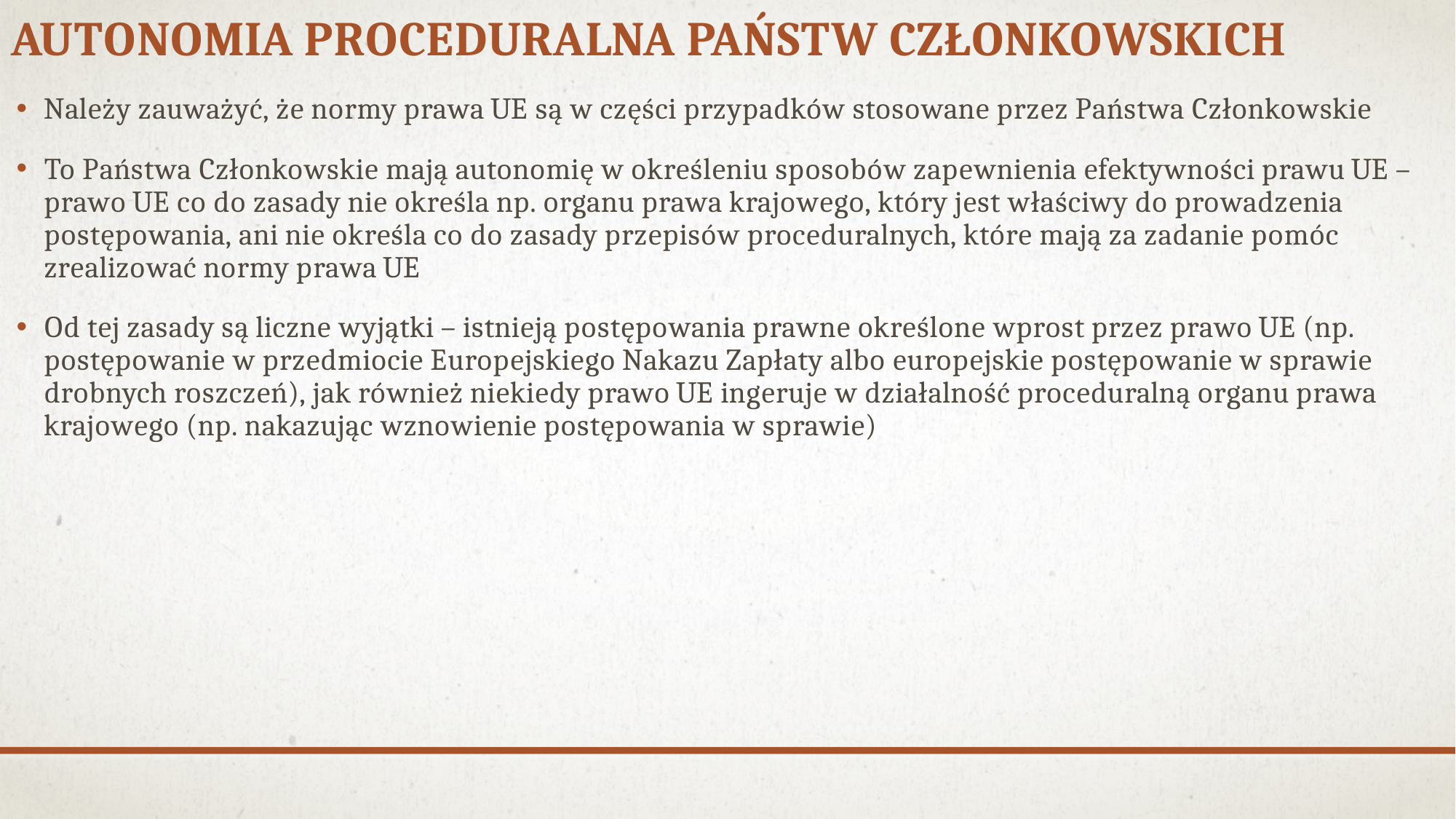

# AUTONOMIA PROCEDURALNA PAŃSTW CZŁONKOWSKICH
Należy zauważyć, że normy prawa UE są w części przypadków stosowane przez Państwa Członkowskie
To Państwa Członkowskie mają autonomię w określeniu sposobów zapewnienia efektywności prawu UE – prawo UE co do zasady nie określa np. organu prawa krajowego, który jest właściwy do prowadzenia postępowania, ani nie określa co do zasady przepisów proceduralnych, które mają za zadanie pomóc zrealizować normy prawa UE
Od tej zasady są liczne wyjątki – istnieją postępowania prawne określone wprost przez prawo UE (np. postępowanie w przedmiocie Europejskiego Nakazu Zapłaty albo europejskie postępowanie w sprawie drobnych roszczeń), jak również niekiedy prawo UE ingeruje w działalność proceduralną organu prawa krajowego (np. nakazując wznowienie postępowania w sprawie)